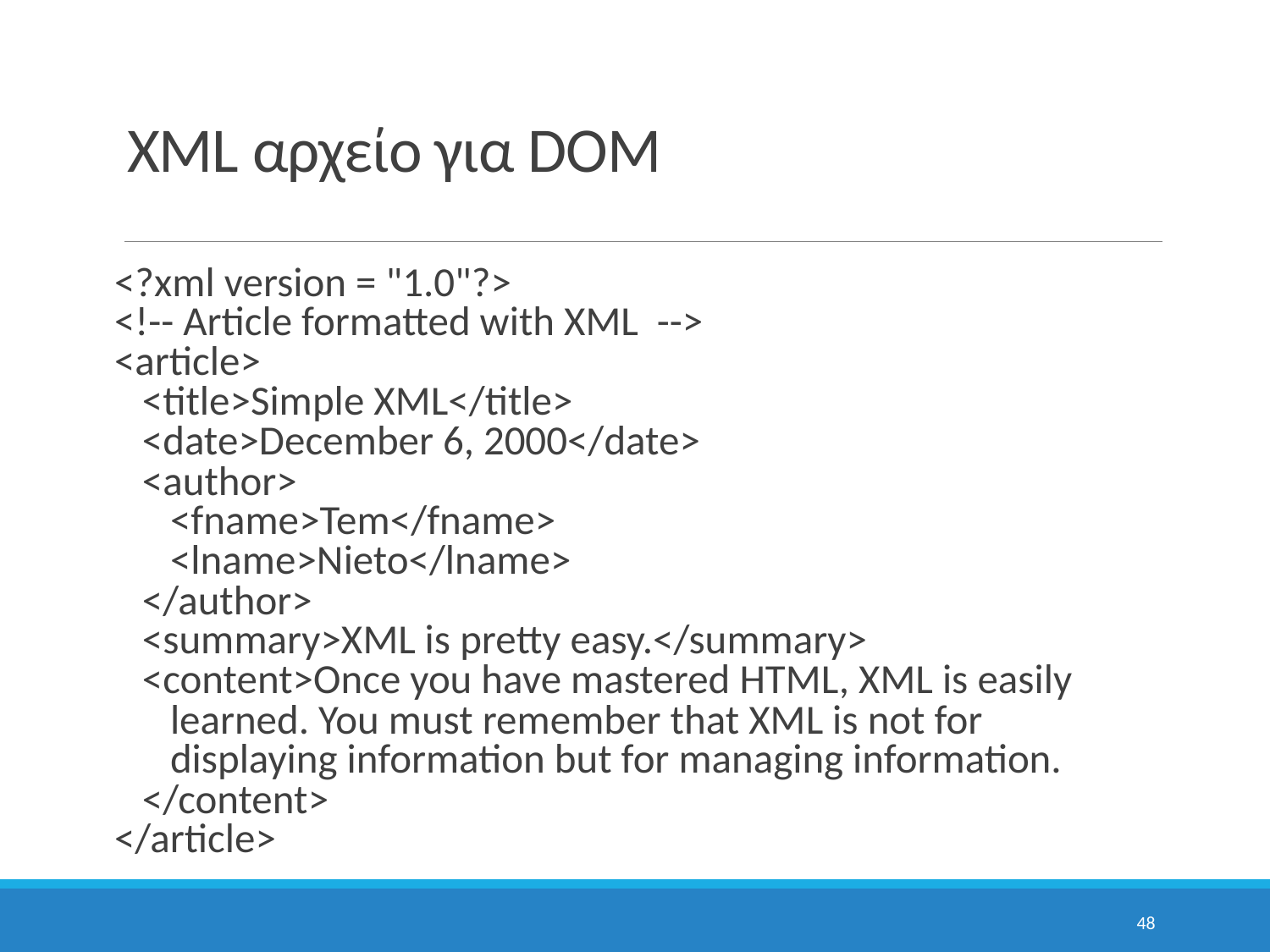

# XML αρχείο για DOM
<?xml version = "1.0"?>
<!-- Article formatted with XML  -->
<article>
   <title>Simple XML</title>
   <date>December 6, 2000</date>
   <author>
      <fname>Tem</fname>
      <lname>Nieto</lname>
   </author>
   <summary>XML is pretty easy.</summary>
   <content>Once you have mastered HTML, XML is easily
      learned. You must remember that XML is not for
      displaying information but for managing information.
   </content>
</article>
48